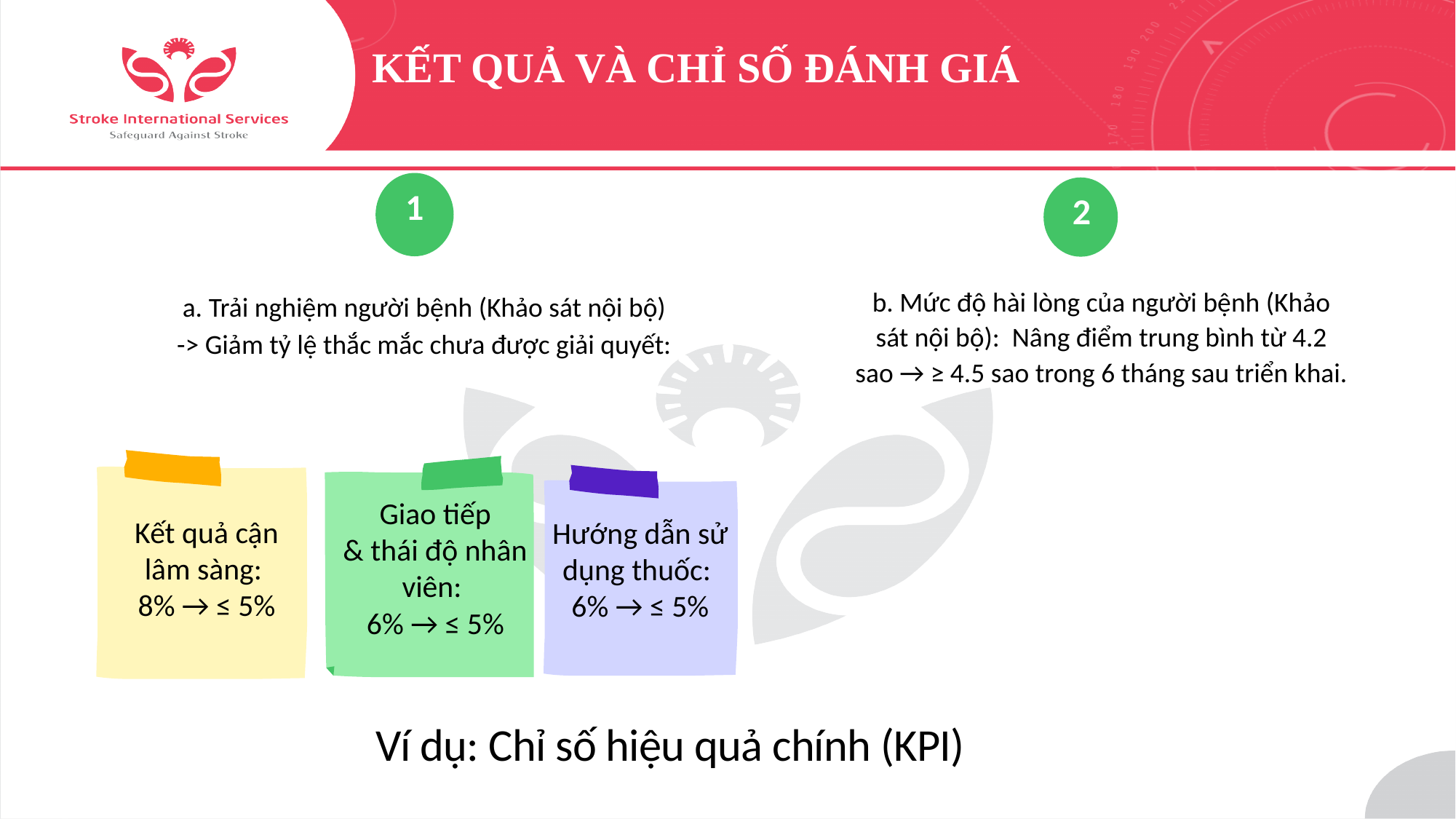

# Kết quả và chỉ số đánh giá

1

2
b. Mức độ hài lòng của người bệnh (Khảo sát nội bộ):  Nâng điểm trung bình từ 4.2 sao → ≥ 4.5 sao trong 6 tháng sau triển khai.

a. Trải nghiệm người bệnh (Khảo sát nội bộ)
-> Giảm tỷ lệ thắc mắc chưa được giải quyết:

Giao tiếp
& thái độ nhân viên:
6% → ≤ 5%

Kết quả cận lâm sàng:
8% → ≤ 5%

Hướng dẫn sử dụng thuốc:
6% → ≤ 5%

36
Ví dụ: Chỉ số hiệu quả chính (KPI)